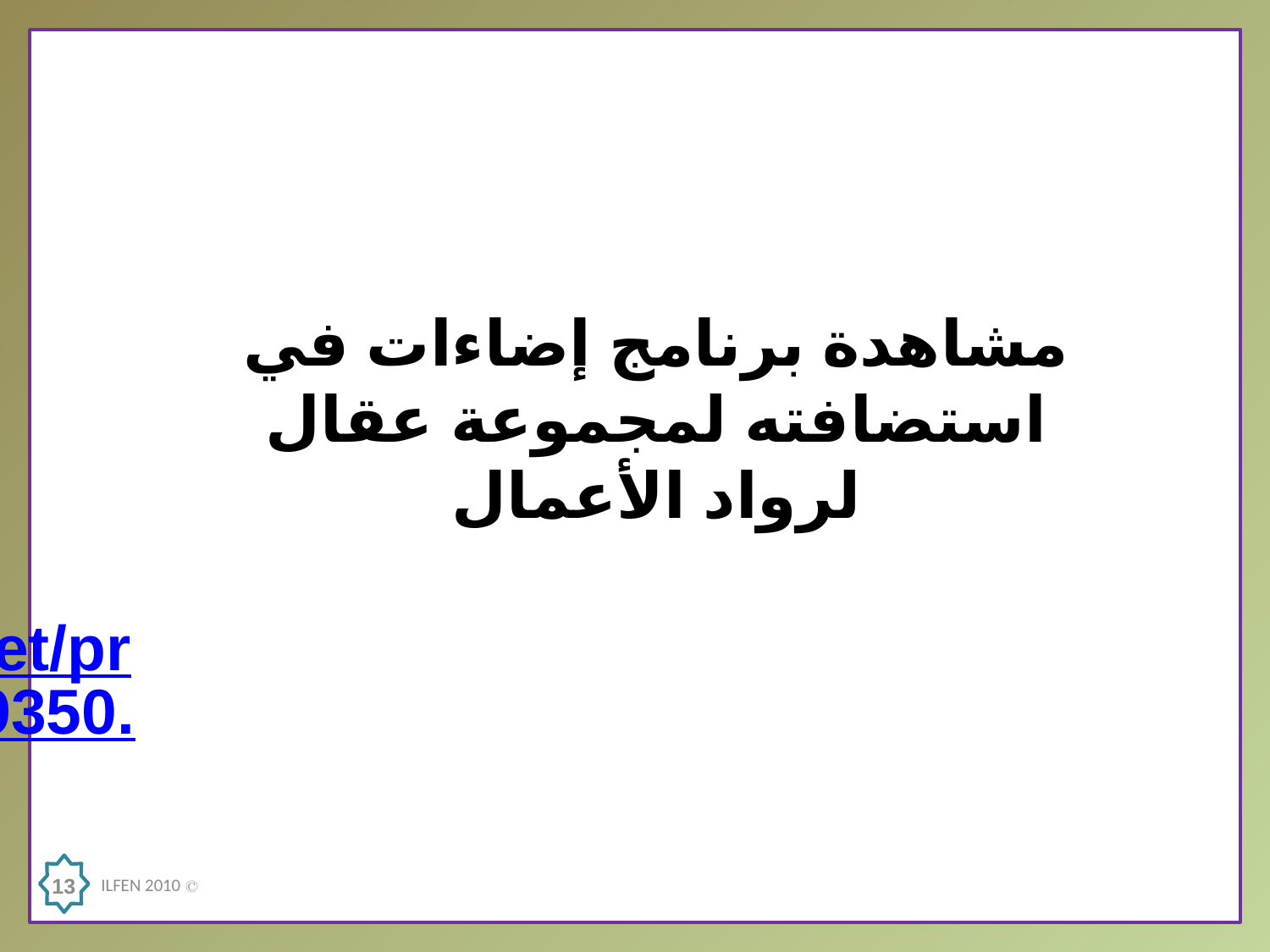

مشاهدة برنامج إضاءات في استضافته لمجموعة عقال لرواد الأعمال

http://www.alarabiya.net/programs/2012/09/21/239350.html
13